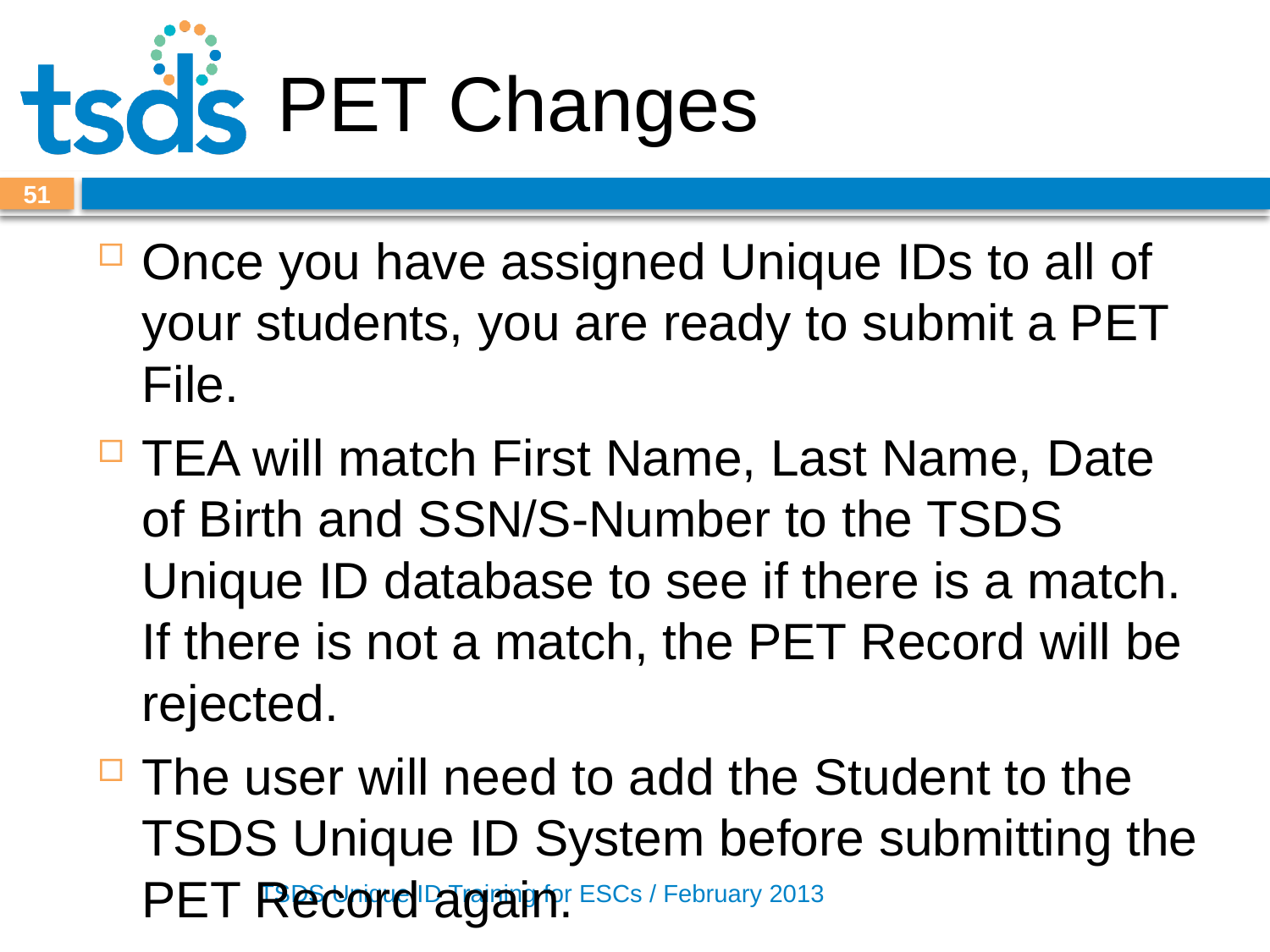

# PET Changes
51
Once you have assigned Unique IDs to all of your students, you are ready to submit a PET File.
TEA will match First Name, Last Name, Date of Birth and SSN/S-Number to the TSDS Unique ID database to see if there is a match.  If there is not a match, the PET Record will be rejected.
The user will need to add the Student to the TSDS Unique ID System before submitting the PET Record again.
TSDS Unique ID Training for ESCs / February 2013